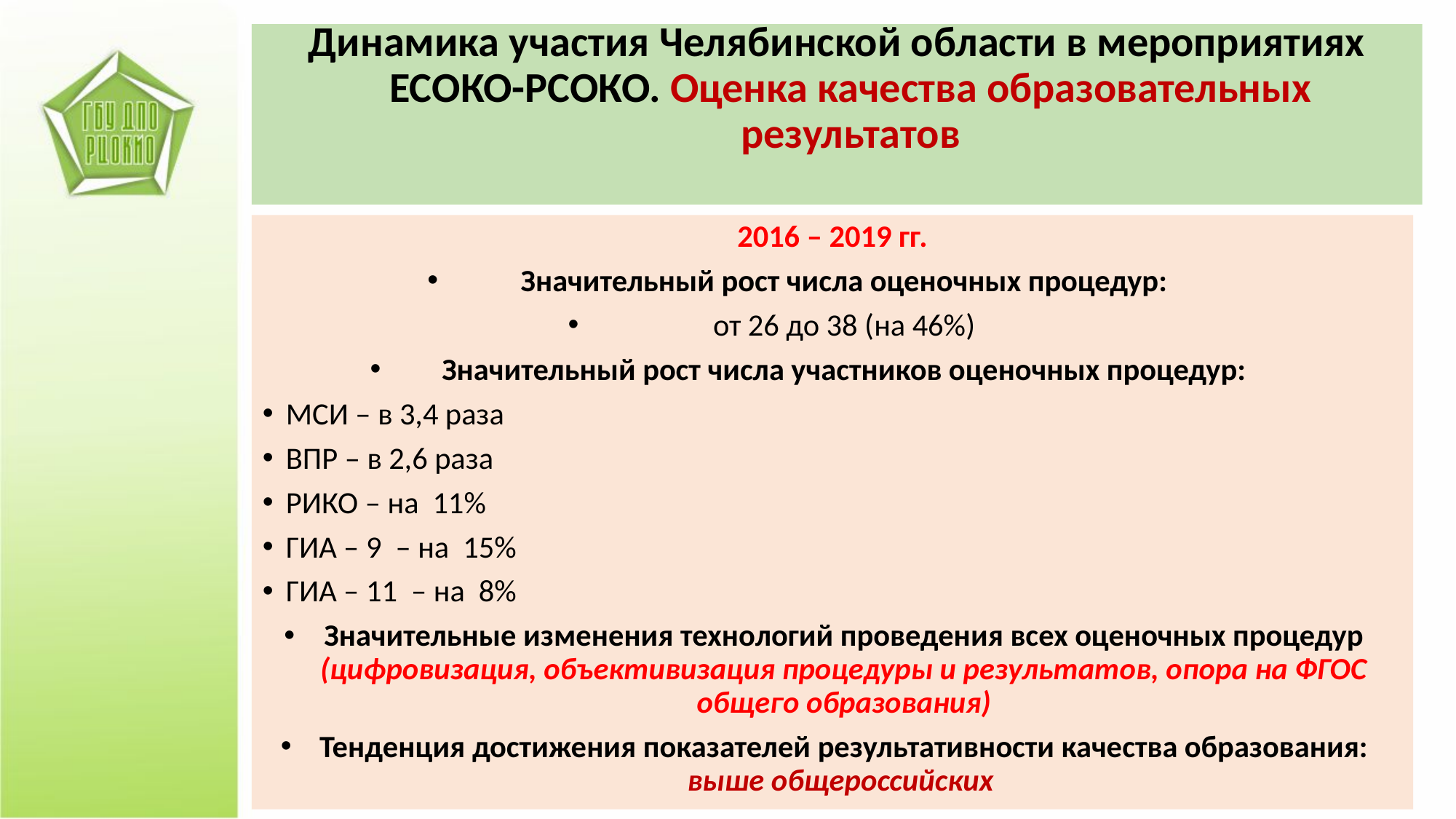

# Динамика участия Челябинской области в мероприятиях ЕСОКО-РСОКО. Оценка качества образовательных результатов
2016 – 2019 гг.
Значительный рост числа оценочных процедур:
от 26 до 38 (на 46%)
Значительный рост числа участников оценочных процедур:
МСИ – в 3,4 раза
ВПР – в 2,6 раза
РИКО – на  11%
ГИА – 9  – на  15%
ГИА – 11  – на  8%
Значительные изменения технологий проведения всех оценочных процедур (цифровизация, объективизация процедуры и результатов, опора на ФГОС общего образования)
Тенденция достижения показателей результативности качества образования: выше общероссийских